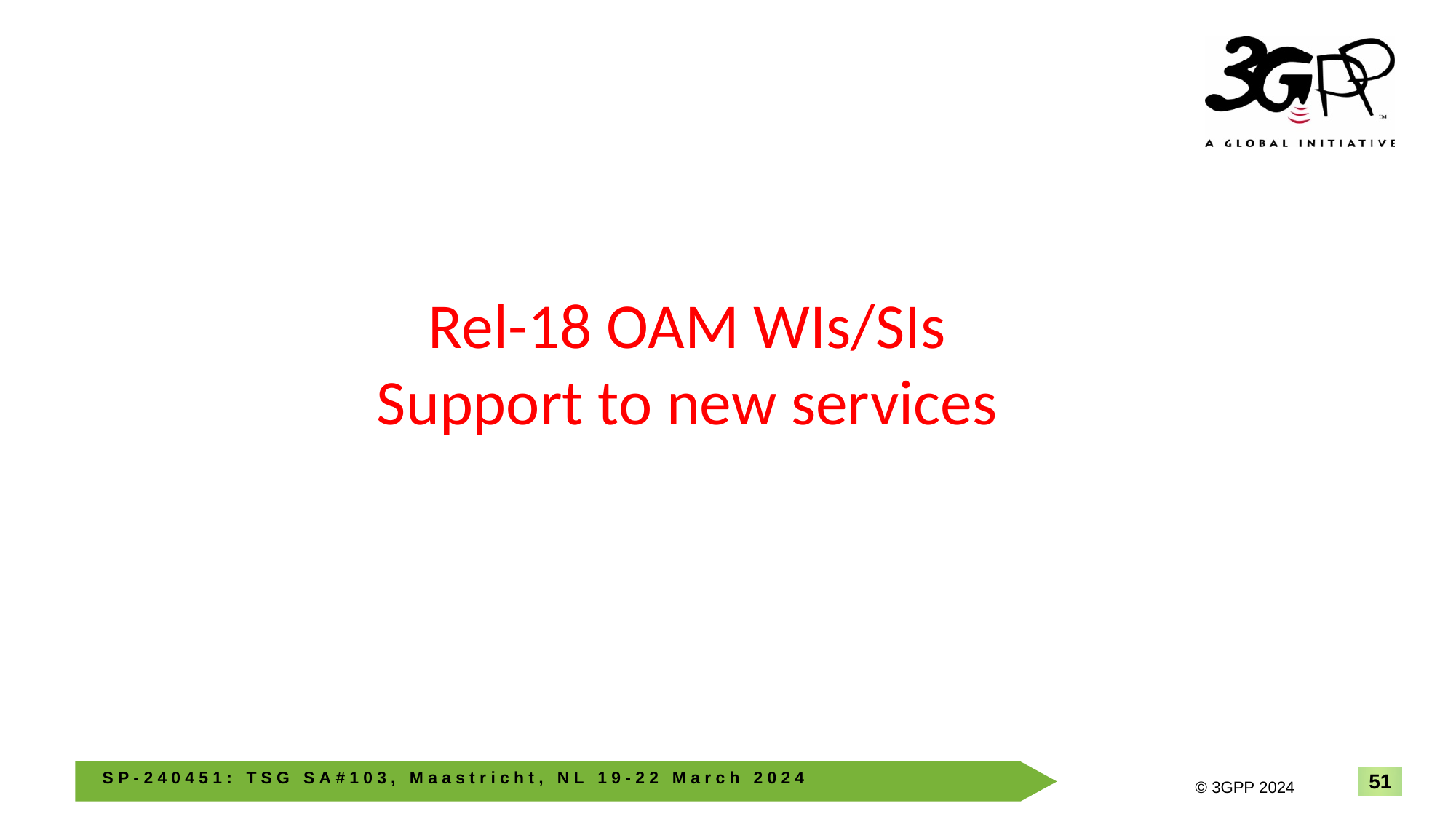

# Rel-18 OAM WIs/SIs Support to new services